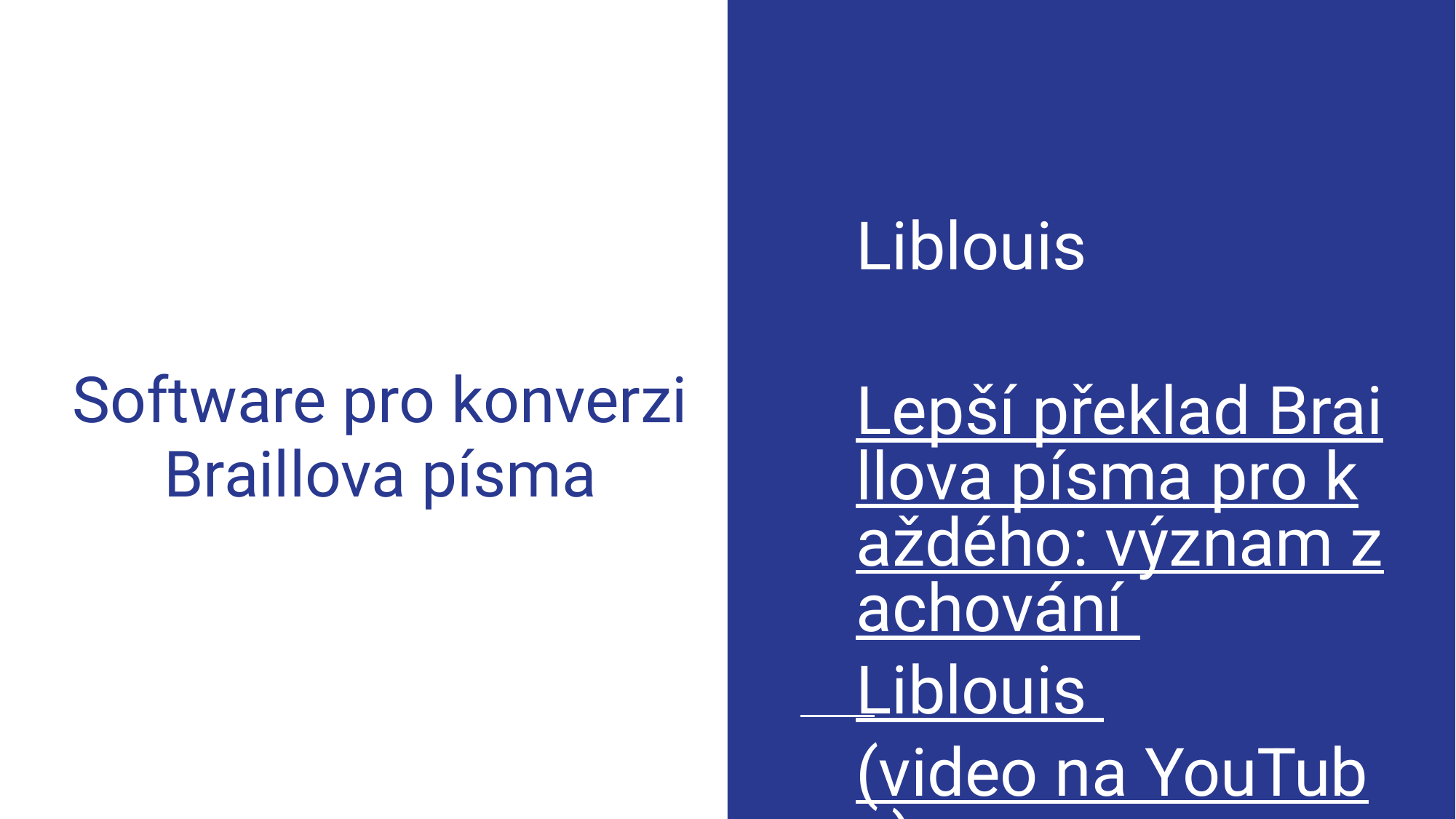

Liblouis

Lepší překlad Braillova písma pro každého: význam zachování Liblouis (video na YouTube)
# Software pro konverzi Braillova písma